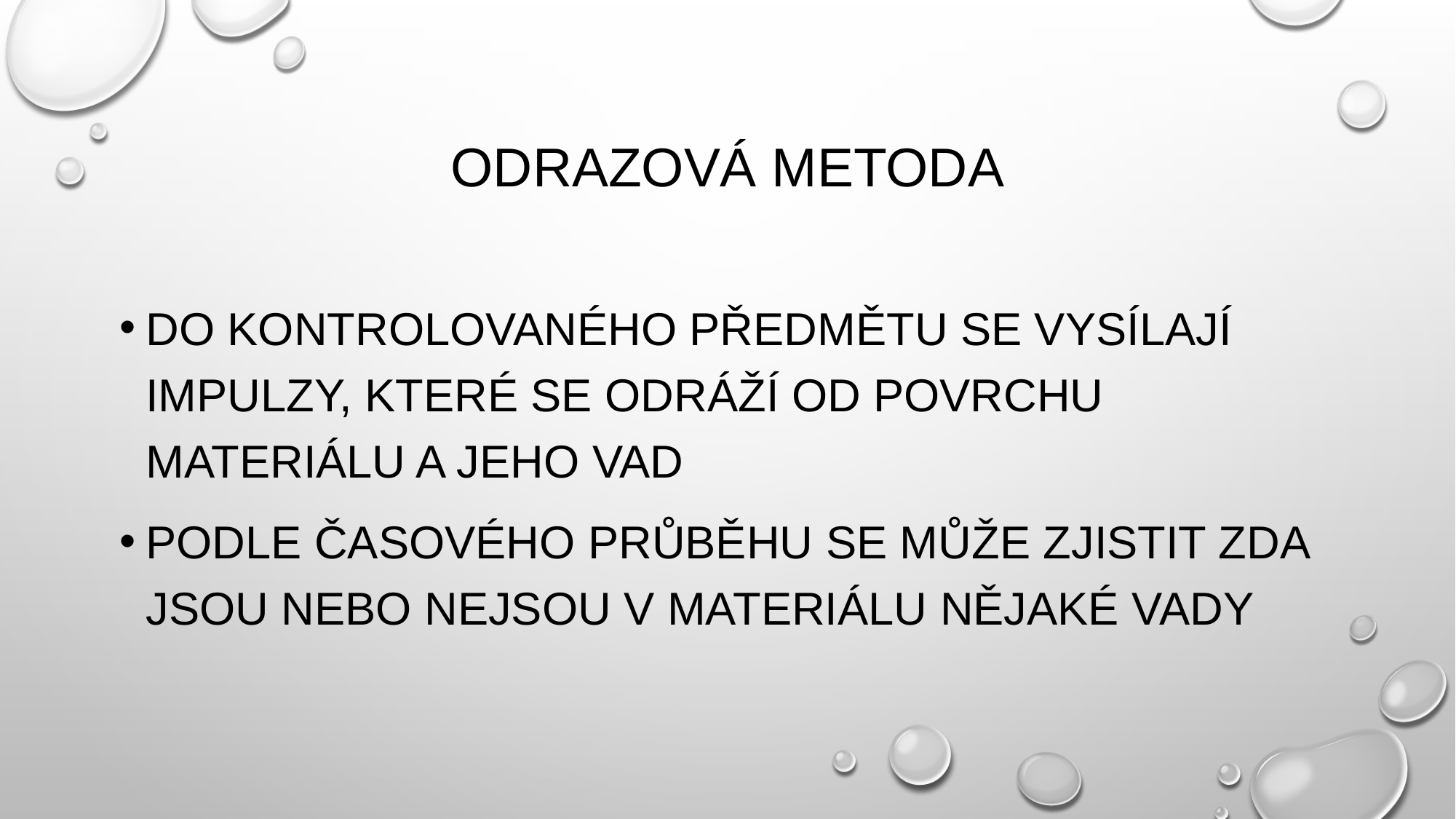

# Odrazová metoda
Do kontrolovaného předmětu se vysílají impulzy, které se odráží od povrchu materiálu a jeho vad
Podle časového průběhu se může zjistit zda jsou nebo nejsou v materiálu nějaké vady